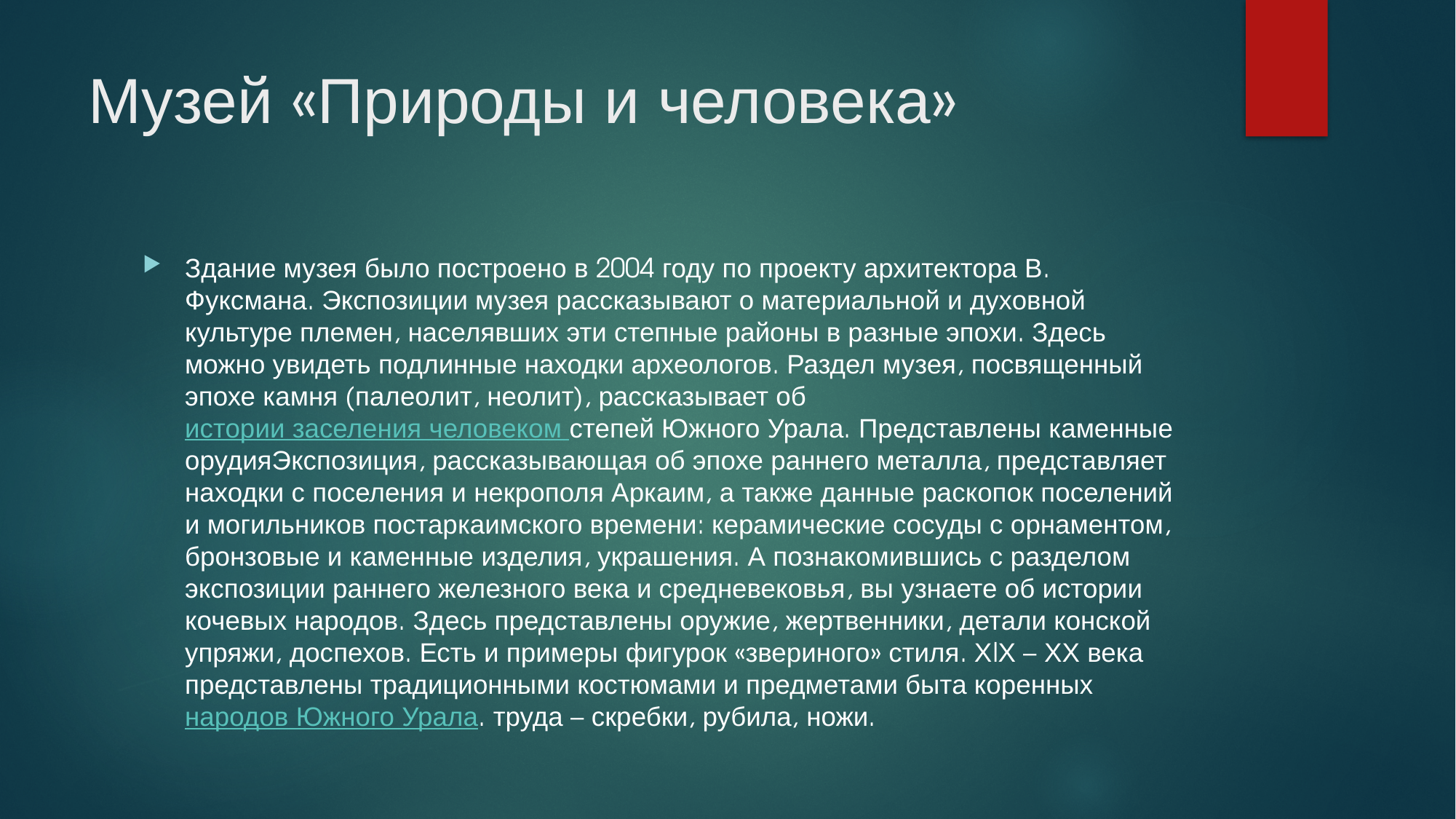

# Музей «Природы и человека»
Здание музея было построено в 2004 году по проекту архитектора В. Фуксмана. Экспозиции музея рассказывают о материальной и духовной культуре племен, населявших эти степные районы в разные эпохи. Здесь можно увидеть подлинные находки археологов. Раздел музея, посвященный эпохе камня (палеолит, неолит), рассказывает об истории заселения человеком степей Южного Урала. Представлены каменные орудияЭкспозиция, рассказывающая об эпохе раннего металла, представляет находки с поселения и некрополя Аркаим, а также данные раскопок поселений и могильников постаркаимского времени: керамические сосуды с орнаментом, бронзовые и каменные изделия, украшения. А познакомившись с разделом экспозиции раннего железного века и средневековья, вы узнаете об истории кочевых народов. Здесь представлены оружие, жертвенники, детали конской упряжи, доспехов. Есть и примеры фигурок «звериного» стиля. ХIХ – ХХ века представлены традиционными костюмами и предметами быта коренных народов Южного Урала. труда – скребки, рубила, ножи.